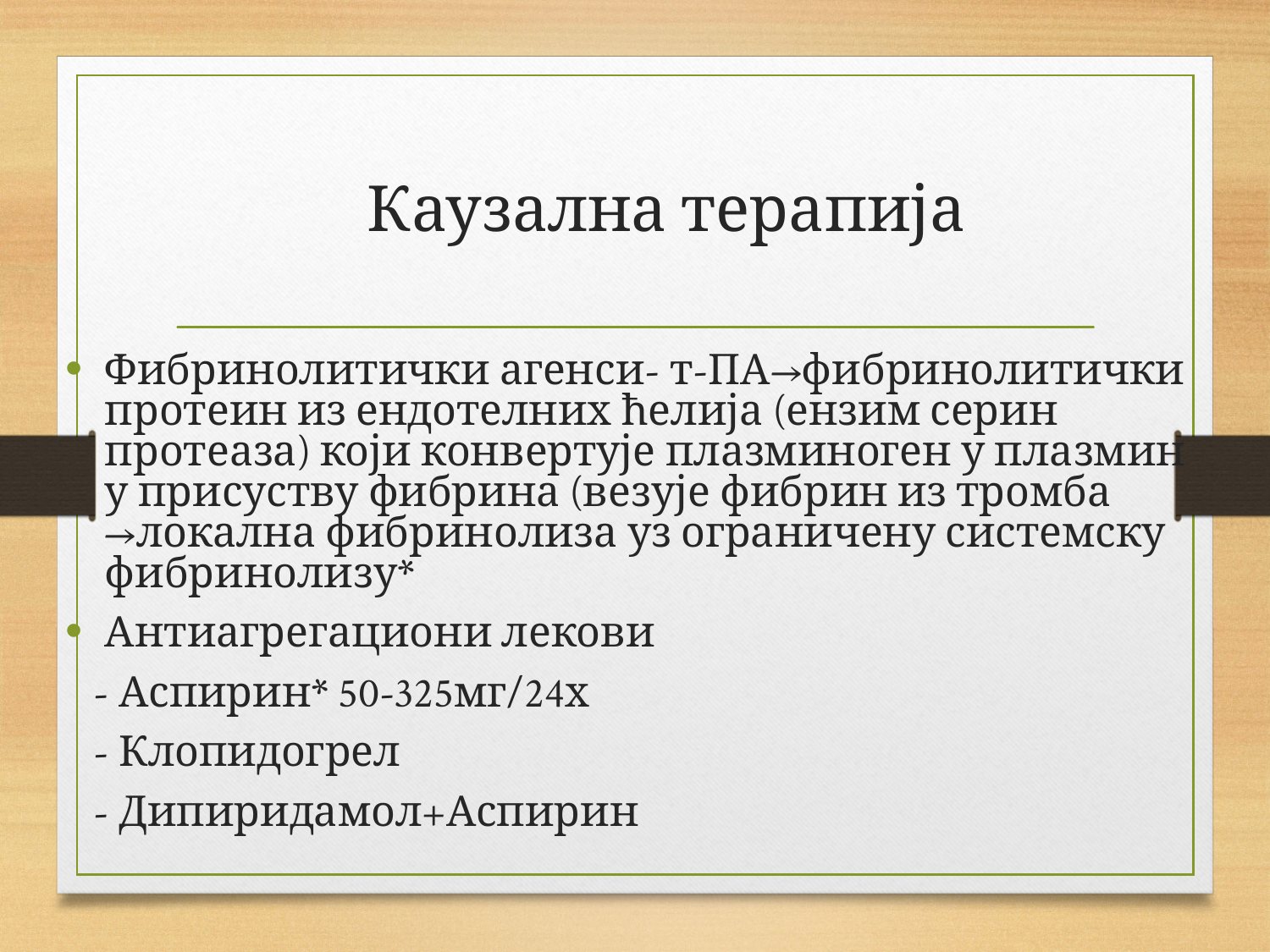

# Каузална терапија
Фибринолитички агенси- т-ПА→фибринолитички протеин из ендотелних ћелија (ензим серин протеаза) који конвертује плазминоген у плазмин у присуству фибрина (везује фибрин из тромба →локална фибринолиза уз ограничену системску фибринолизу*
Антиагрегациони лекови
   - Аспирин* 50-325мг/24х
   - Клопидогрел
   - Дипиридамол+Аспирин